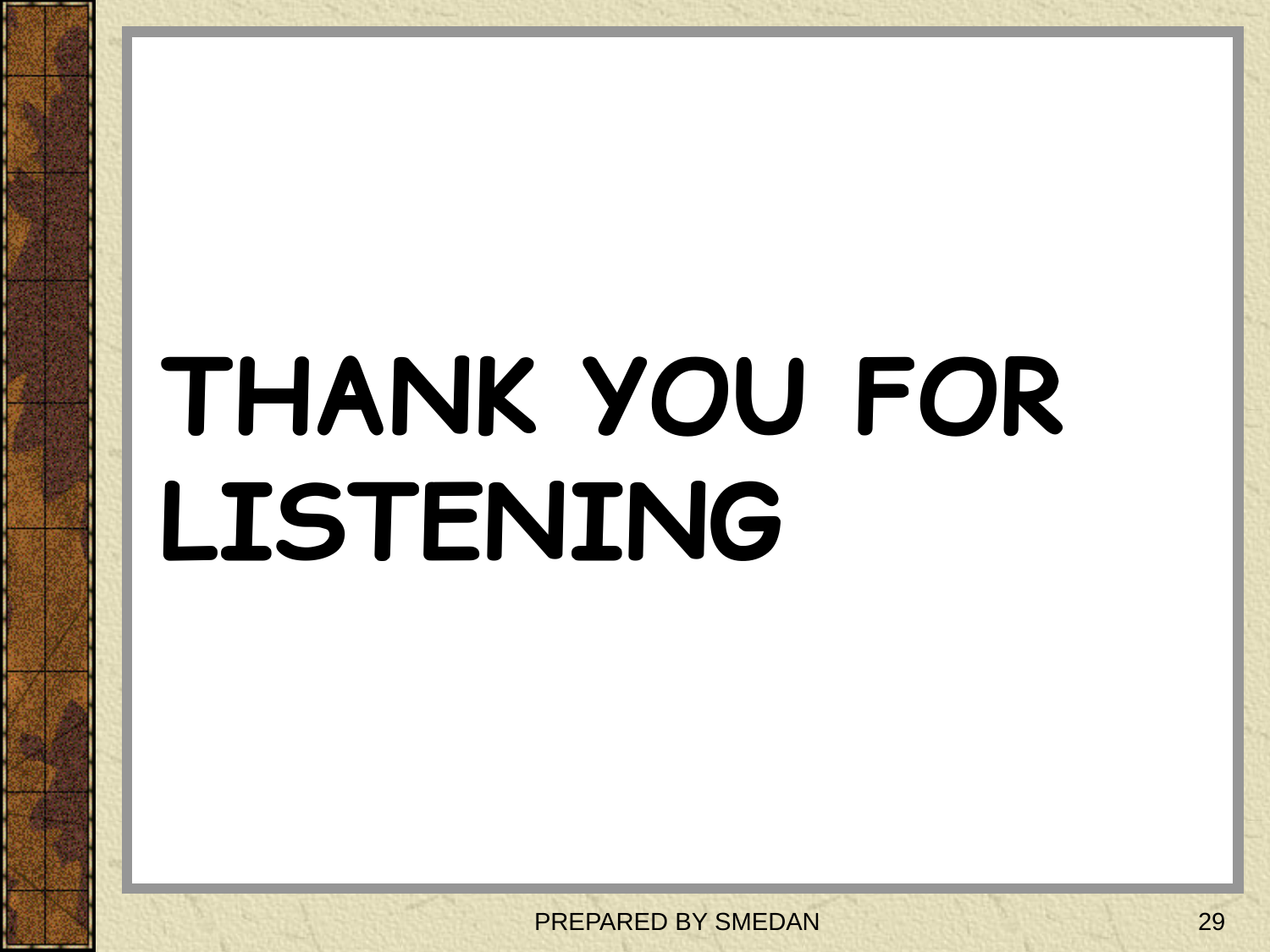

# THANK YOU FOR LISTENING

PREPARED BY SMEDAN
29